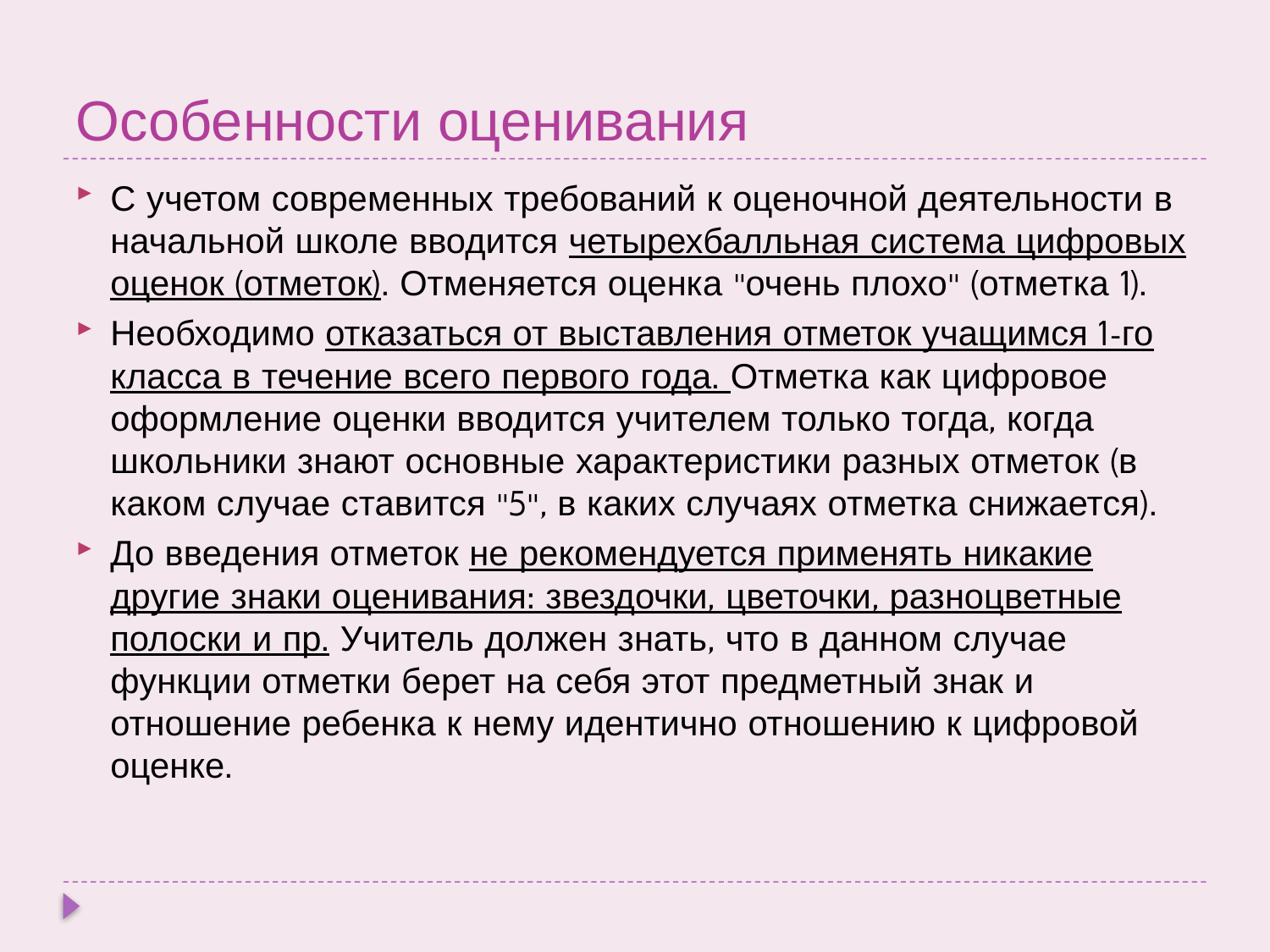

# Особенности оценивания
С учетом современных требований к оценочной деятельности в начальной школе вводится четырехбалльная система цифровых оценок (отметок). Отменяется оценка "очень плохо" (отметка 1).
Необходимо отказаться от выставления отметок учащимся 1-го класса в течение всего первого года. Отметка как цифровое оформление оценки вводится учителем только тогда, когда школьники знают основные характеристики разных отметок (в каком случае ставится "5", в каких случаях отметка снижается).
До введения отметок не рекомендуется применять никакие другие знаки оценивания: звездочки, цветочки, разноцветные полоски и пр. Учитель должен знать, что в данном случае функции отметки берет на себя этот предметный знак и отношение ребенка к нему идентично отношению к цифровой оценке.